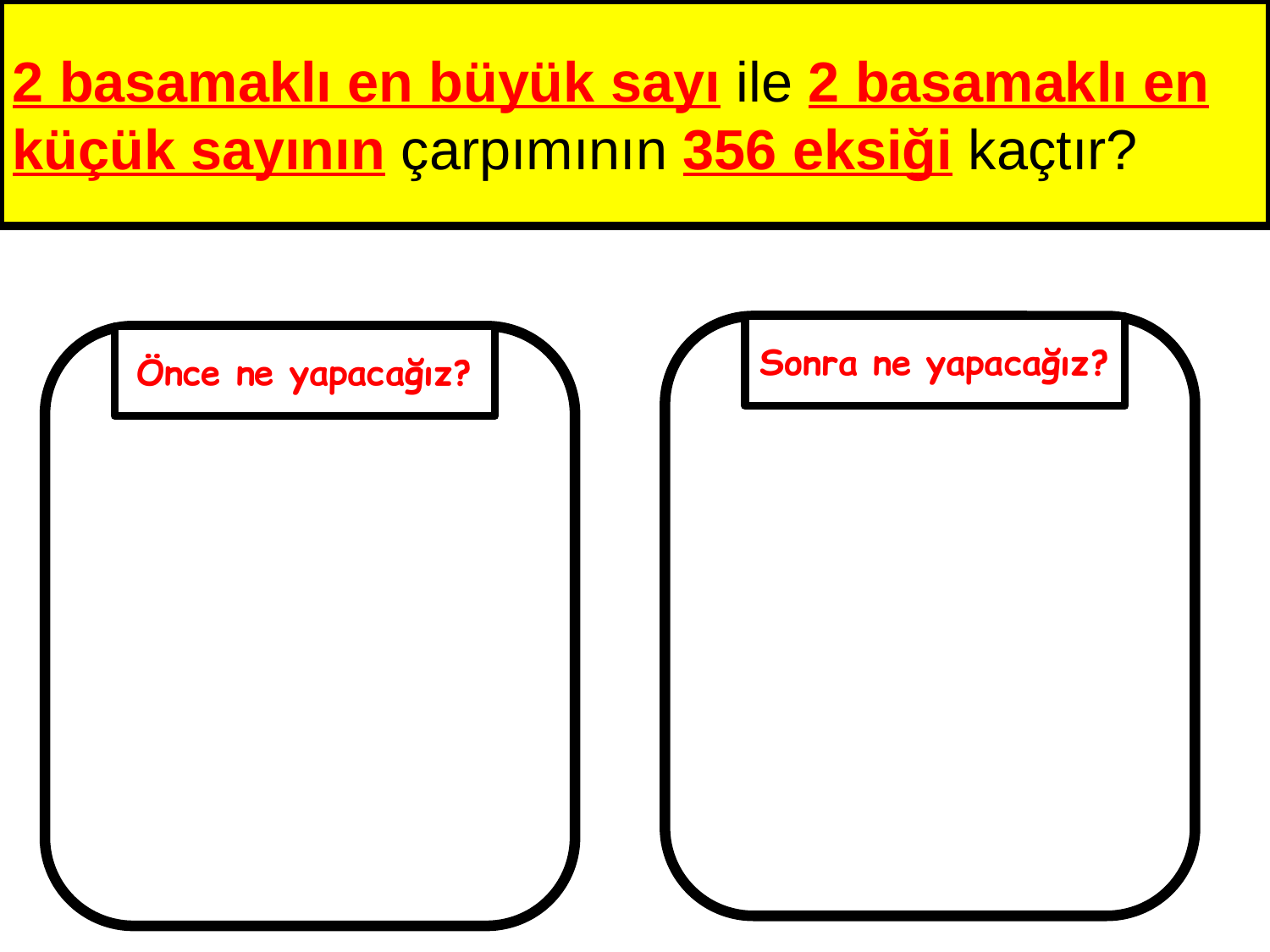

2 basamaklı en büyük sayı ile 2 basamaklı en küçük sayının çarpımının 356 eksiği kaçtır?

Sonra ne yapacağız?

Önce ne yapacağız?